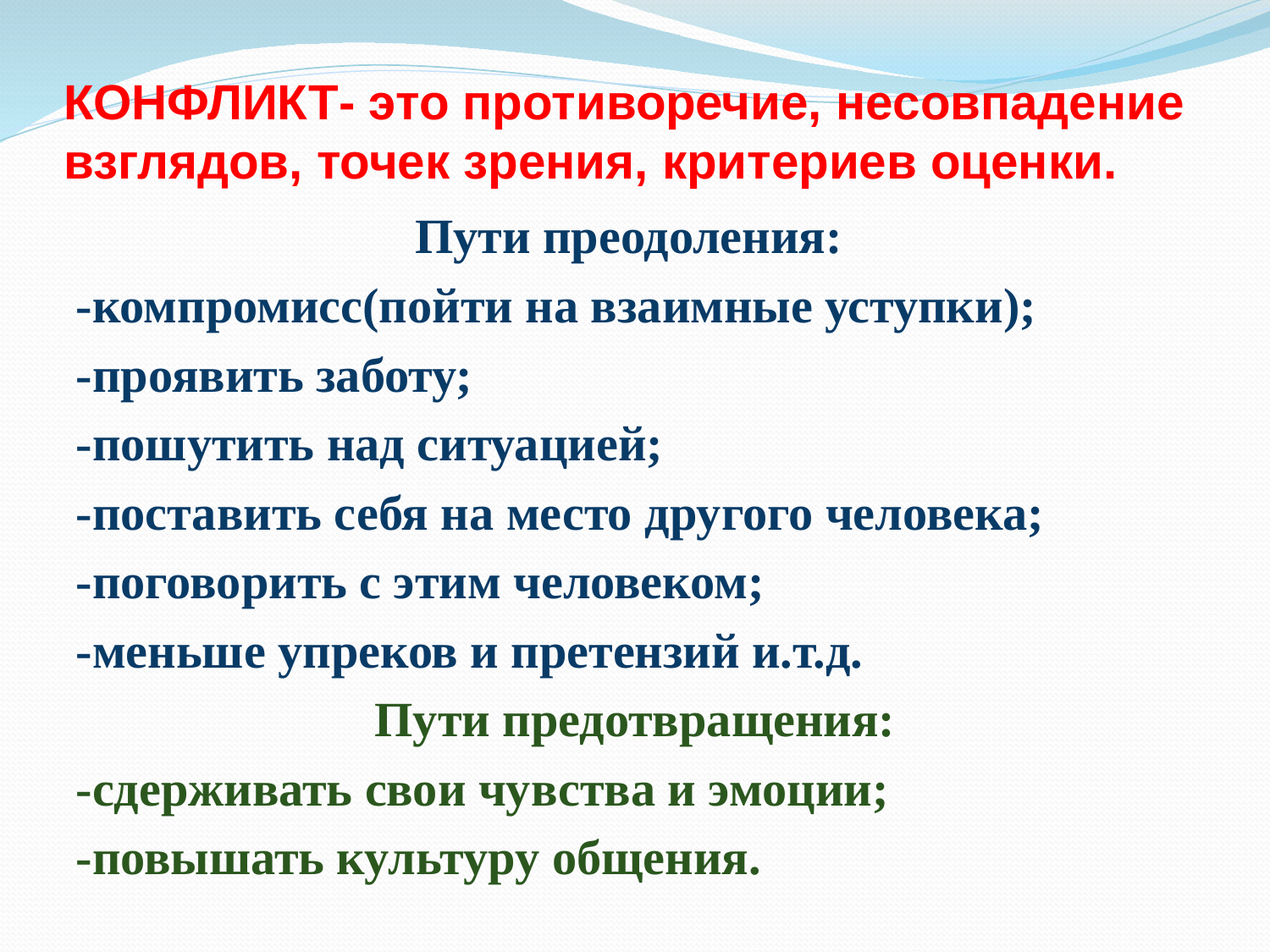

# КОНФЛИКТ- это противоречие, несовпадение взглядов, точек зрения, критериев оценки.
Пути преодоления:
-компромисс(пойти на взаимные уступки);
-проявить заботу;
-пошутить над ситуацией;
-поставить себя на место другого человека;
-поговорить с этим человеком;
-меньше упреков и претензий и.т.д.
Пути предотвращения:
-сдерживать свои чувства и эмоции;
-повышать культуру общения.